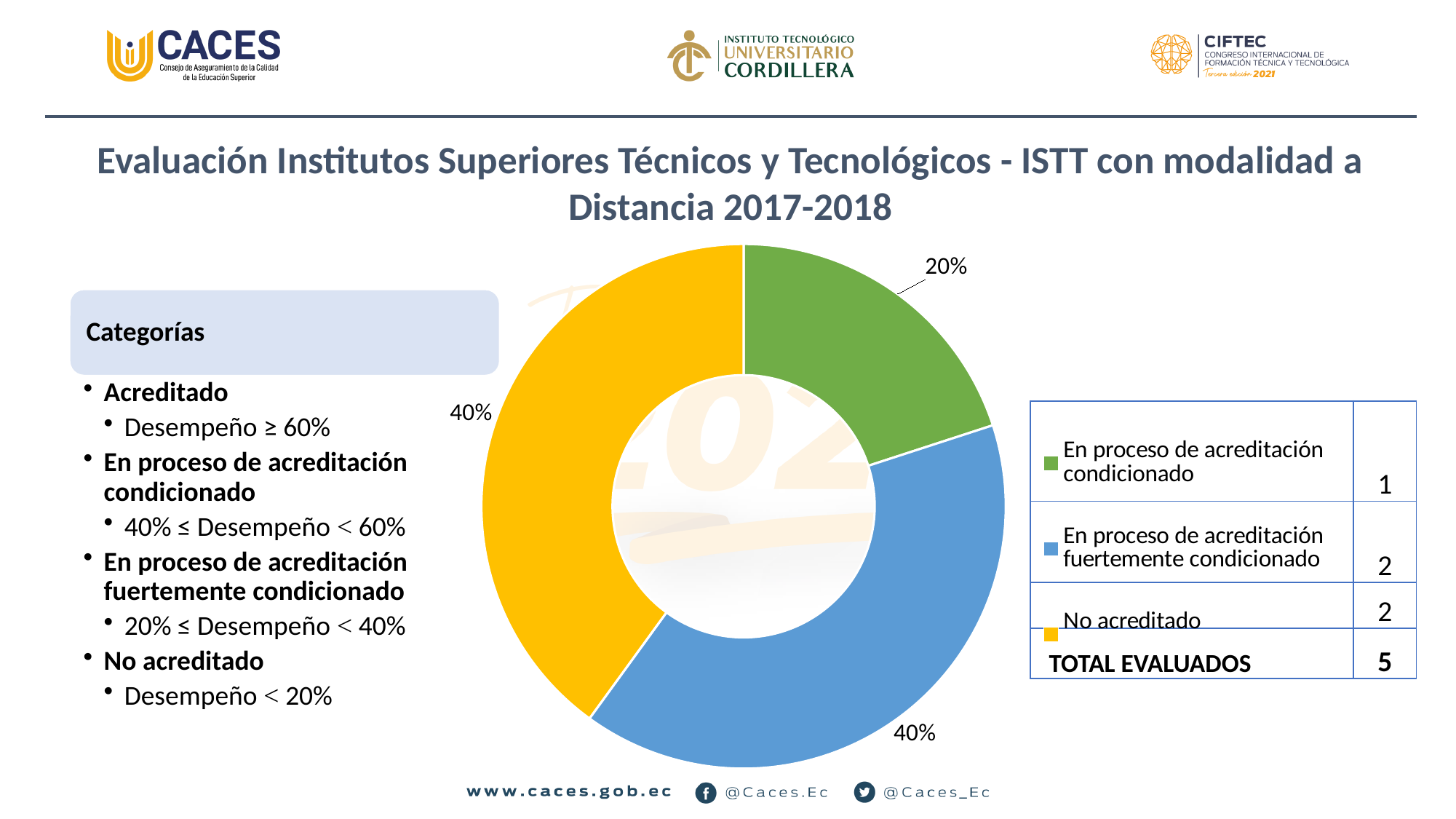

Evaluación Institutos Superiores Técnicos y Tecnológicos - ISTT con modalidad a Distancia 2017-2018

### Chart

| Category | En proceso de acreditación condicionado |
|---|---|
| En proceso de acreditación condicionado | 1.0 |
| En proceso de acreditación fuertemente condicionado | 2.0 |
| No acreditado | 2.0 |
Categorías
Acreditado
Desempeño ≥ 60%
En proceso de acreditación condicionado
40% ≤ Desempeño < 60%
En proceso de acreditación fuertemente condicionado
20% ≤ Desempeño < 40%
No acreditado
Desempeño < 20%
|  | 1 |
| --- | --- |
|  | 2 |
|  | 2 |
| TOTAL EVALUADOS | 5 |